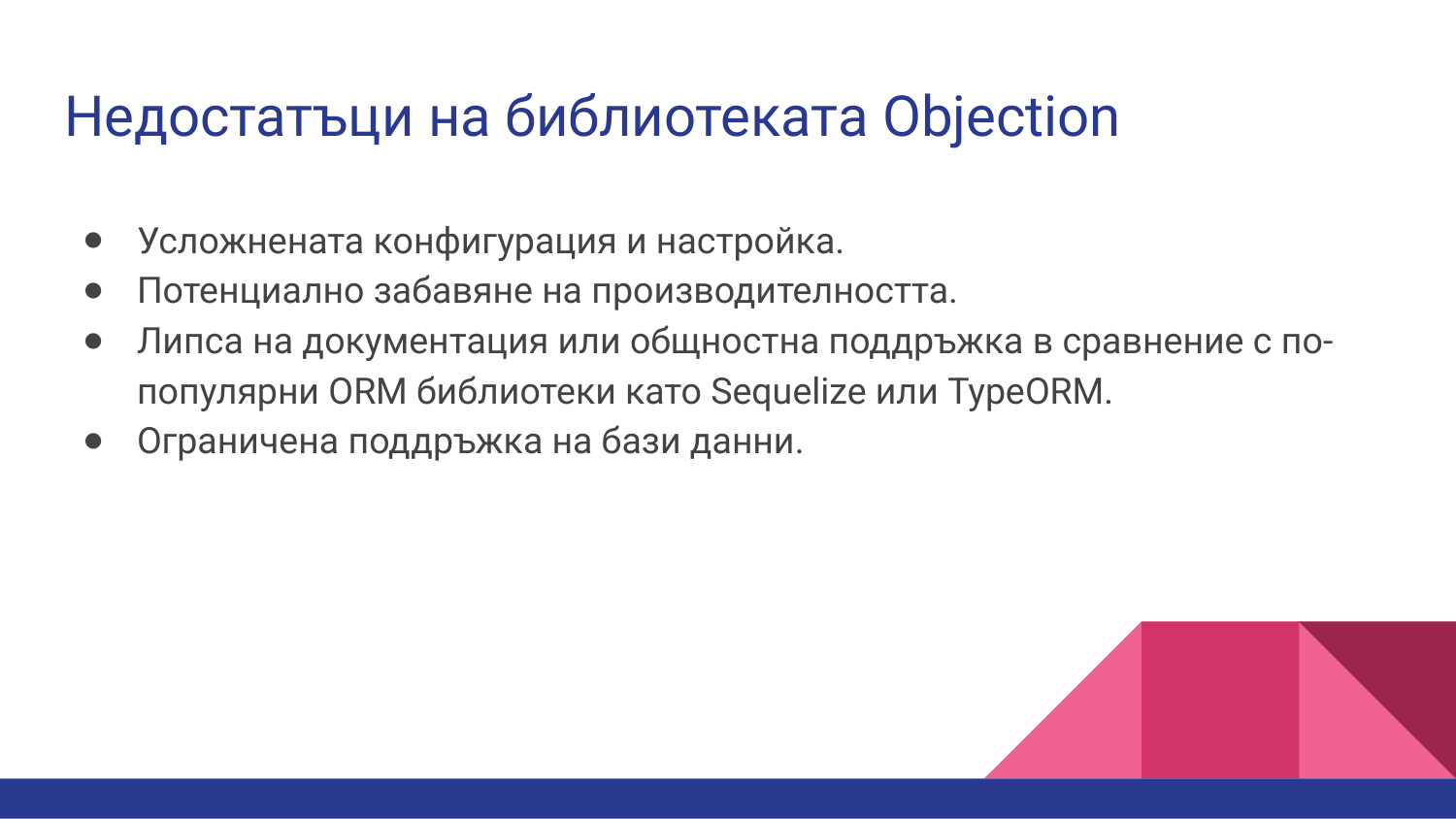

# Недостатъци на библиотеката Objection
Усложнената конфигурация и настройка.
Потенциално забавяне на производителността.
Липса на документация или общностна поддръжка в сравнение с по-популярни ORM библиотеки като Sequelize или TypeORM.
Ограничена поддръжка на бази данни.